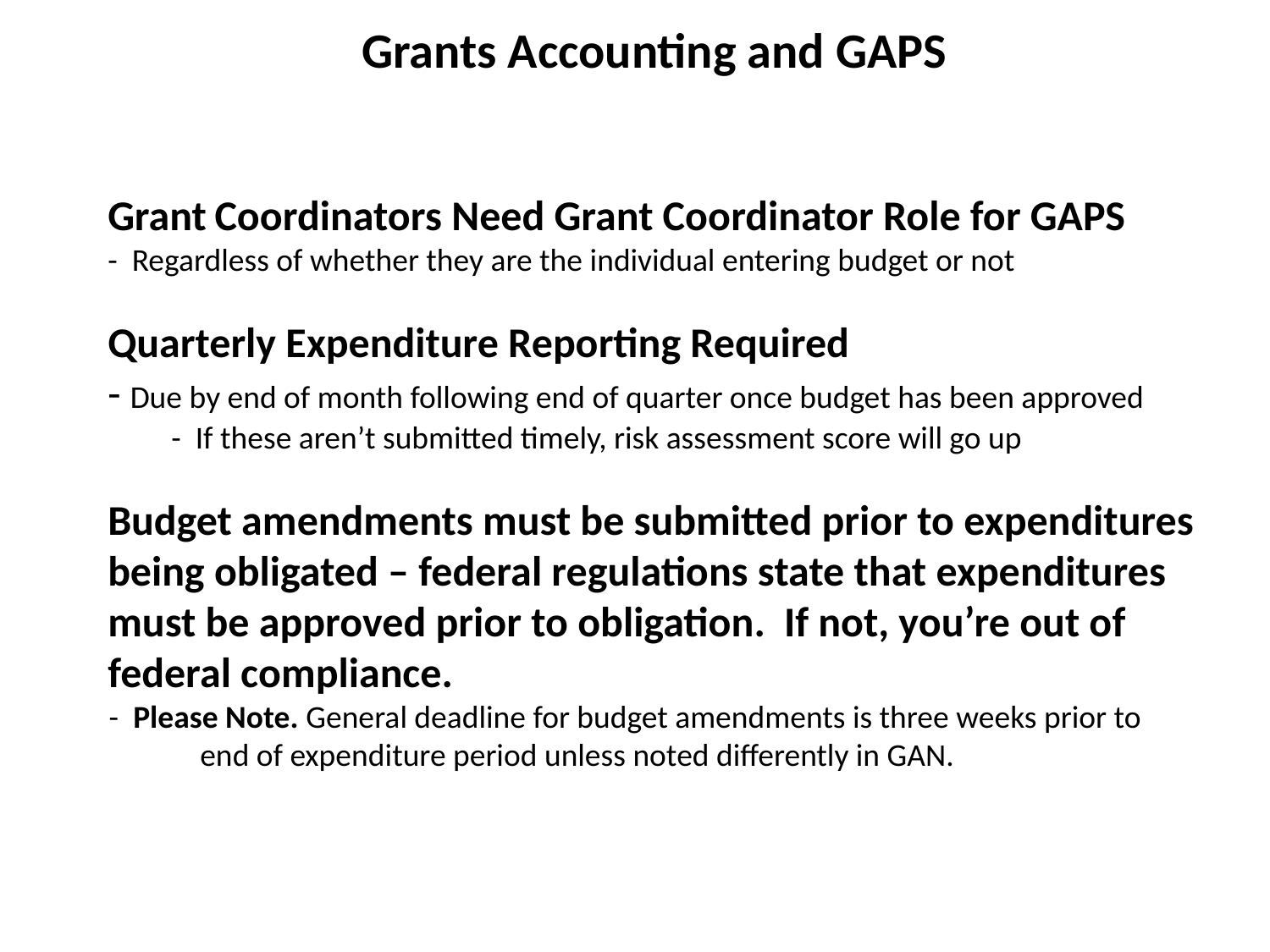

Grants Accounting and GAPS

         	Grant Coordinators Need Grant Coordinator Role for GAPS
	-  Regardless of whether they are the individual entering budget or not

        	Quarterly Expenditure Reporting Required
	- Due by end of month following end of quarter once budget has been approved
	-  If these aren’t submitted timely, risk assessment score will go up

        	Budget amendments must be submitted prior to expenditures    	 	being obligated – federal regulations state that expenditures
	must be approved prior to obligation.  If not, you’re out of 	 	federal compliance.
         -  Please Note. General deadline for budget amendments is three weeks prior to
	    end of expenditure period unless noted differently in GAN.